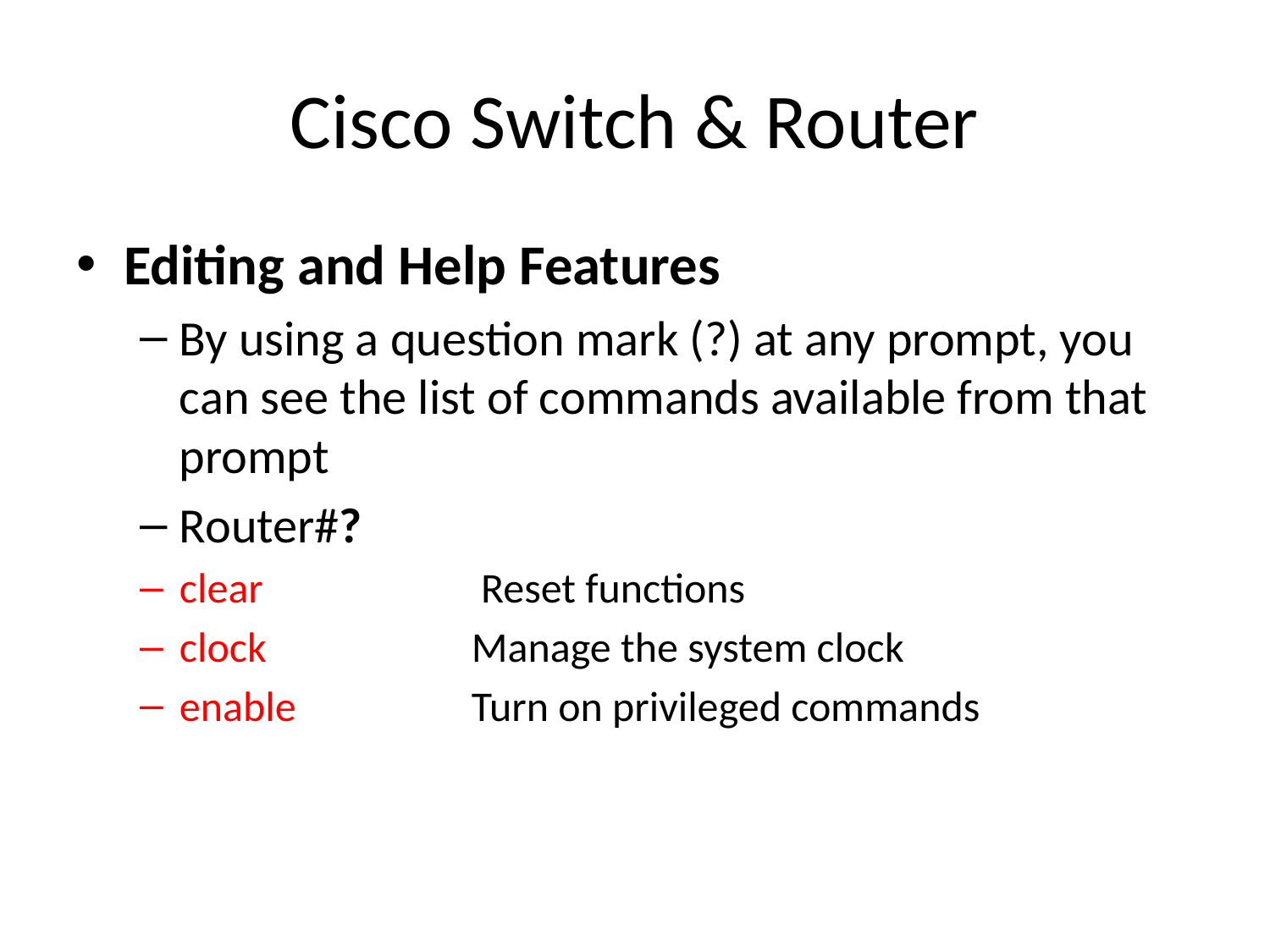

# Cisco Switch & Router
Editing and Help Features
By using a question mark (?) at any prompt, you can see the list of commands available from that prompt
Router#?
clear 		     Reset functions
clock 		    Manage the system clock
enable 		    Turn on privileged commands